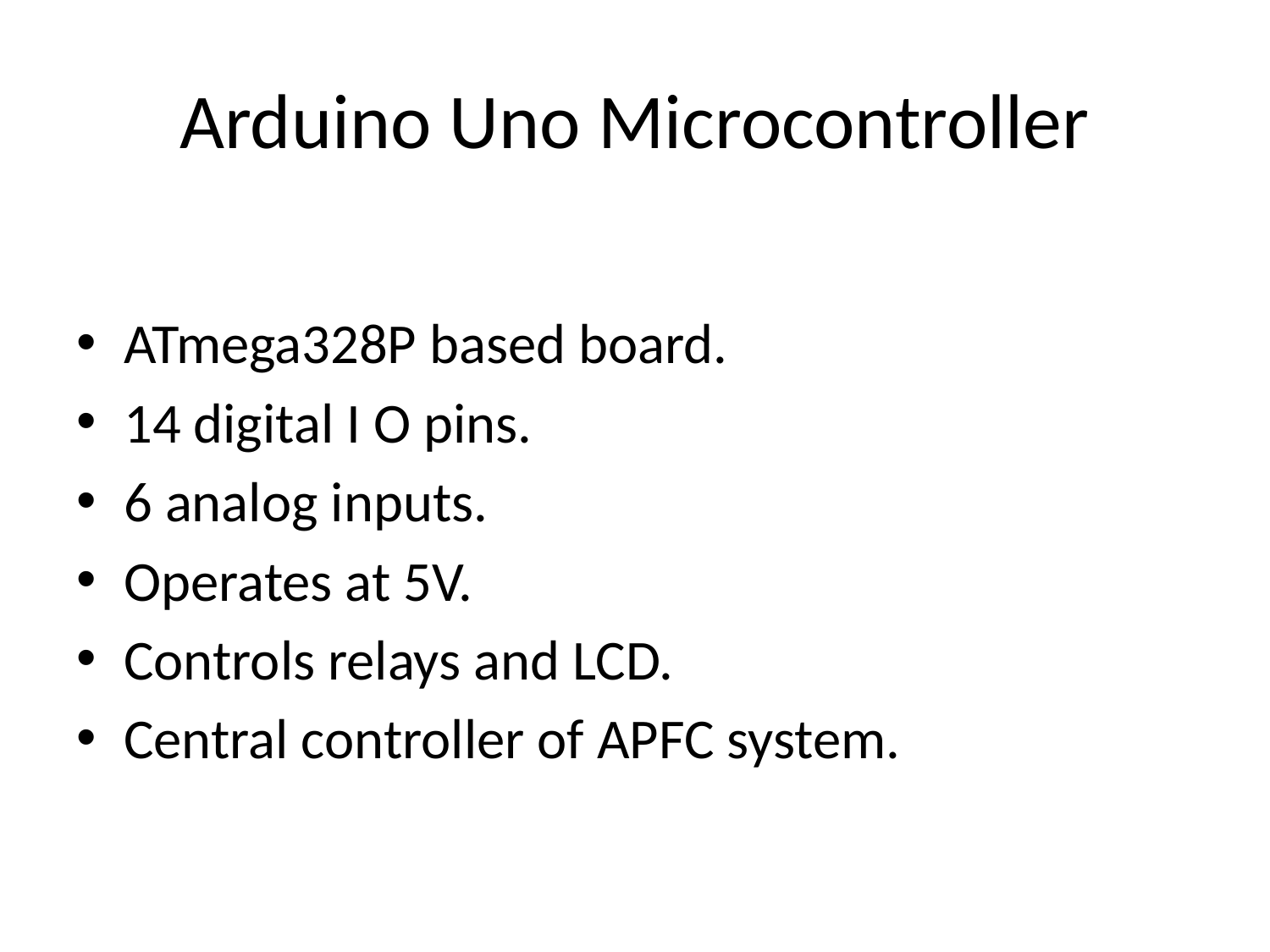

# Arduino Uno Microcontroller

ATmega328P based board.
14 digital I O pins.
6 analog inputs.
Operates at 5V.
Controls relays and LCD.
Central controller of APFC system.